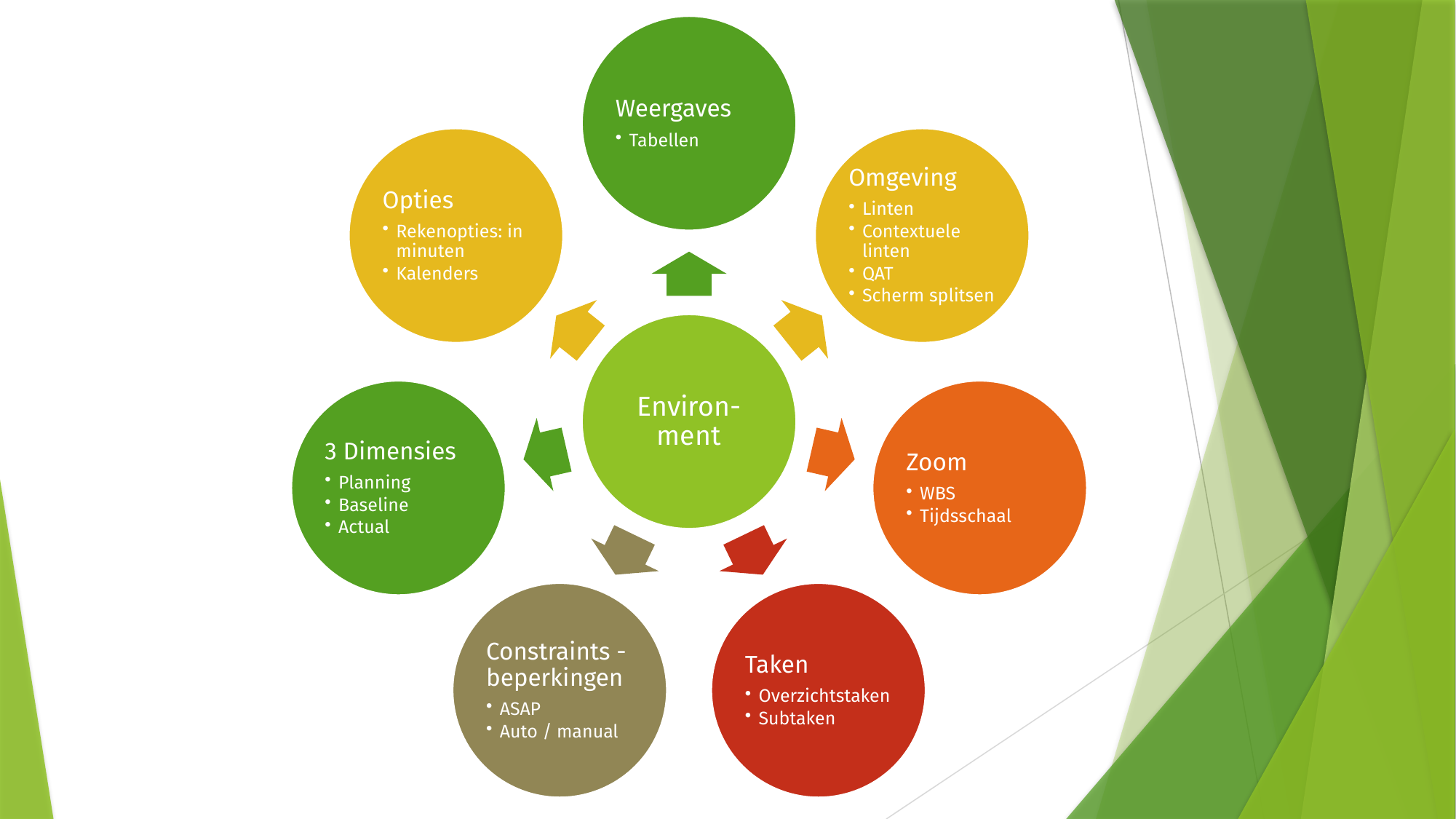

Environ-ment

Weergaves
Tabellen

Omgeving
Linten
Contextuele linten
QAT
Scherm splitsen

Zoom
WBS
Tijdsschaal

Taken
Overzichtstaken
Subtaken

Constraints - beperkingen
ASAP
Auto / manual

3 Dimensies
Planning
Baseline
Actual

Opties
Rekenopties: in minuten
Kalenders